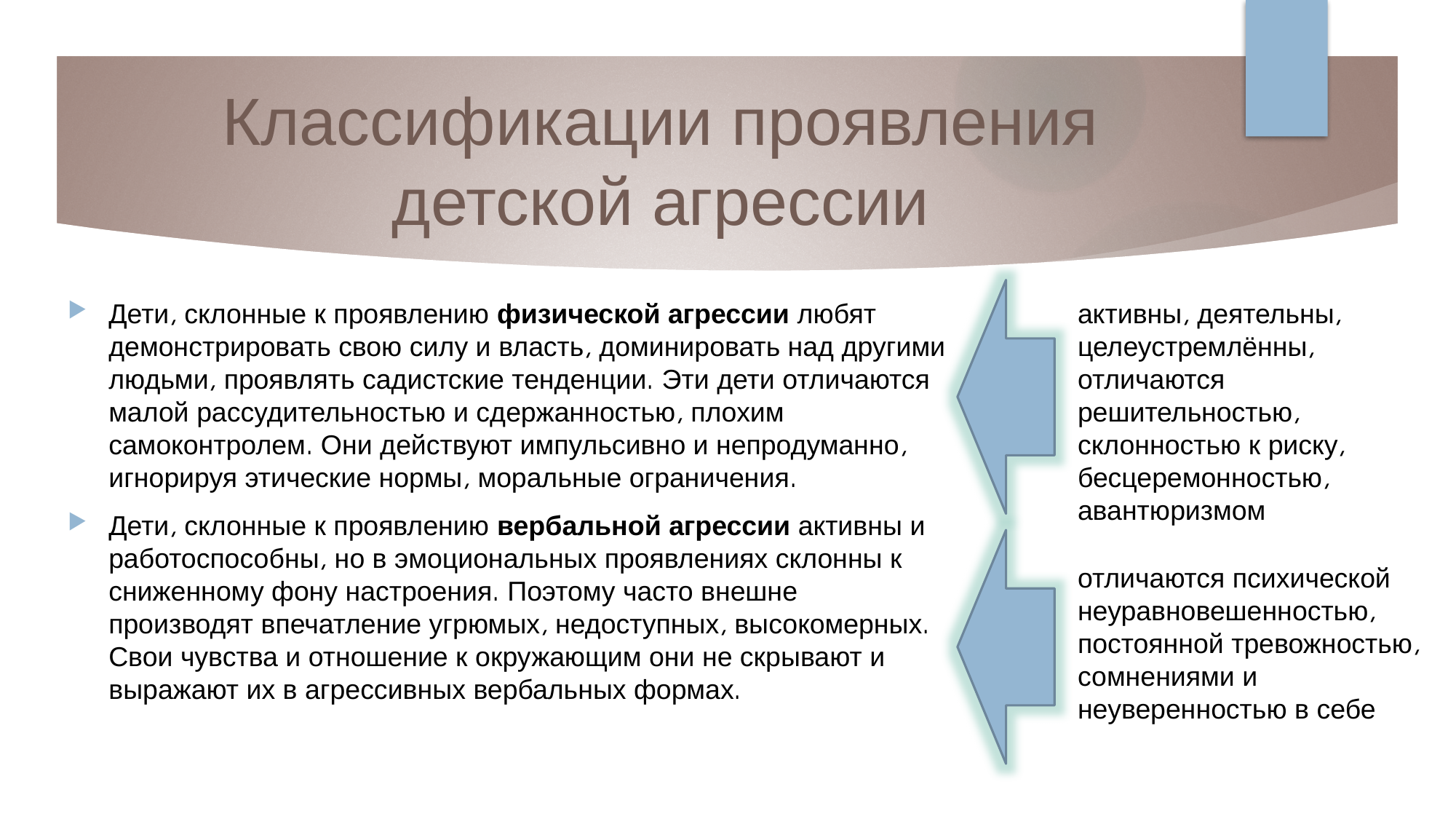

# Классификации проявления детской агрессии

Дети, склонные к проявлению физической агрессии любят демонстрировать свою силу и власть, доминировать над другими людьми, проявлять садистские тенденции. Эти дети отличаются малой рассудительностью и сдержанностью, плохим самоконтролем. Они действуют импульсивно и непродуманно, игнорируя этические нормы, моральные ограничения.
Дети, склонные к проявлению вербальной агрессии активны и работоспособны, но в эмоциональных проявлениях склонны к сниженному фону настроения. Поэтому часто внешне производят впечатление угрюмых, недоступных, высокомерных. Свои чувства и отношение к окружающим они не скрывают и выражают их в агрессивных вербальных формах.
активны, деятельны, целеустремлённы, отличаются решительностью, склонностью к риску, бесцеремонностью, авантюризмом

отличаются психической неуравновешенностью, постоянной тревожностью, сомнениями и неуверенностью в себе